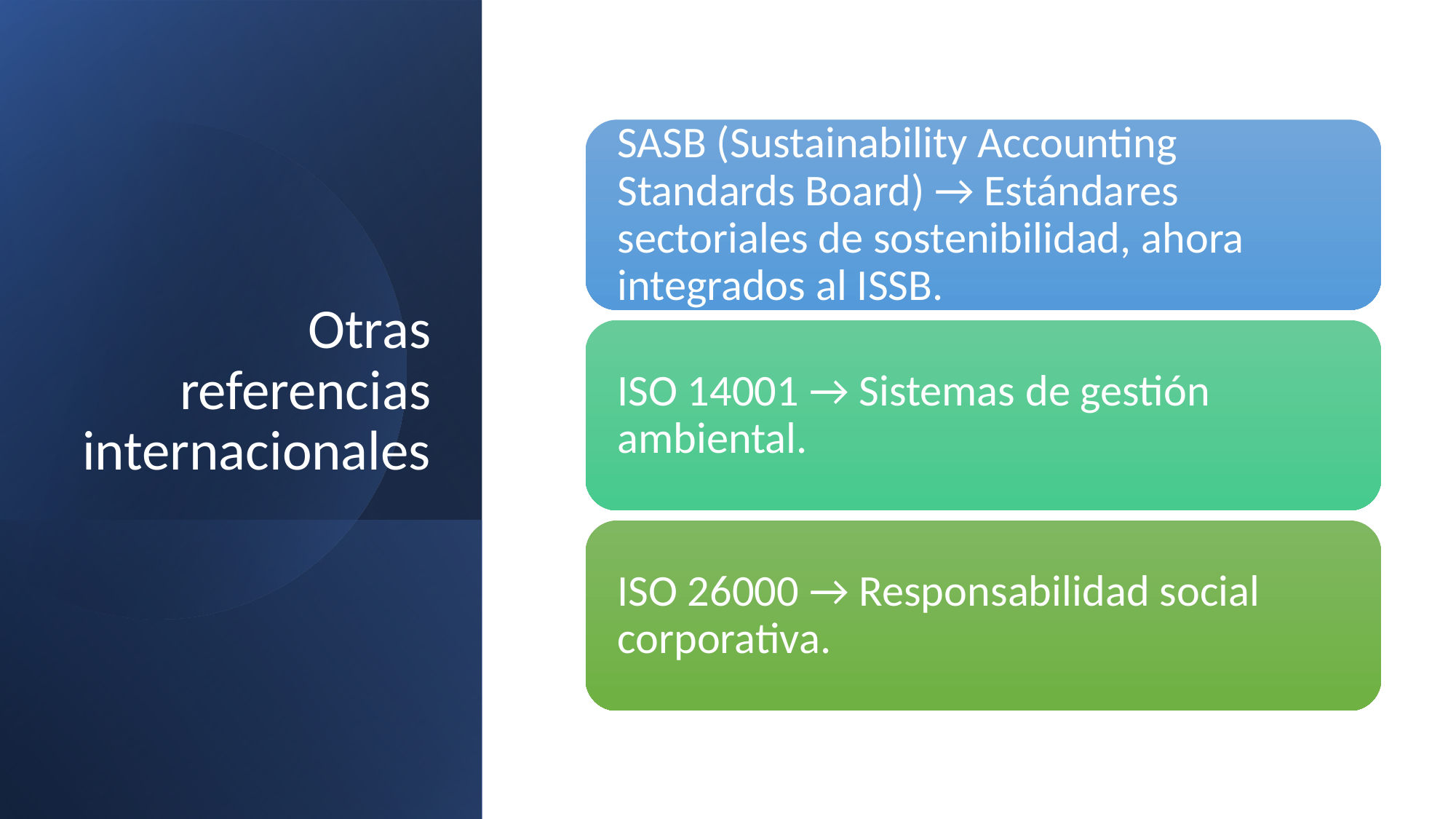

SASB (Sustainability Accounting Standards Board) → Estándares sectoriales de sostenibilidad, ahora integrados al ISSB.
ISO 14001 → Sistemas de gestión ambiental.
ISO 26000 → Responsabilidad social corporativa.

# Otras referencias internacionales